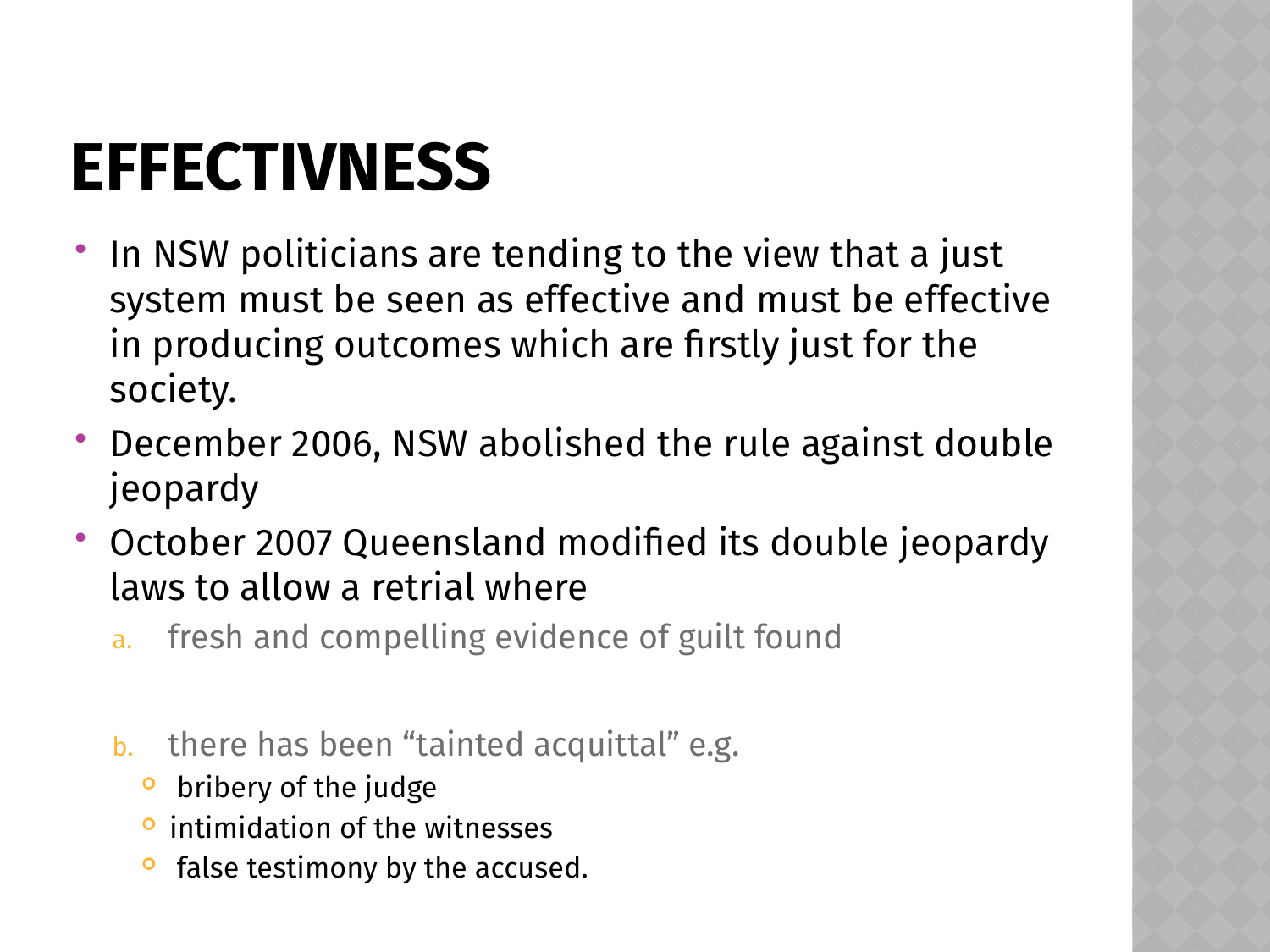

# Effectivness
In NSW politicians are tending to the view that a just system must be seen as effective and must be effective in producing outcomes which are firstly just for the society.
December 2006, NSW abolished the rule against double jeopardy
October 2007 Queensland modified its double jeopardy laws to allow a retrial where
fresh and compelling evidence of guilt found

there has been “tainted acquittal” e.g.
 bribery of the judge
intimidation of the witnesses
 false testimony by the accused.